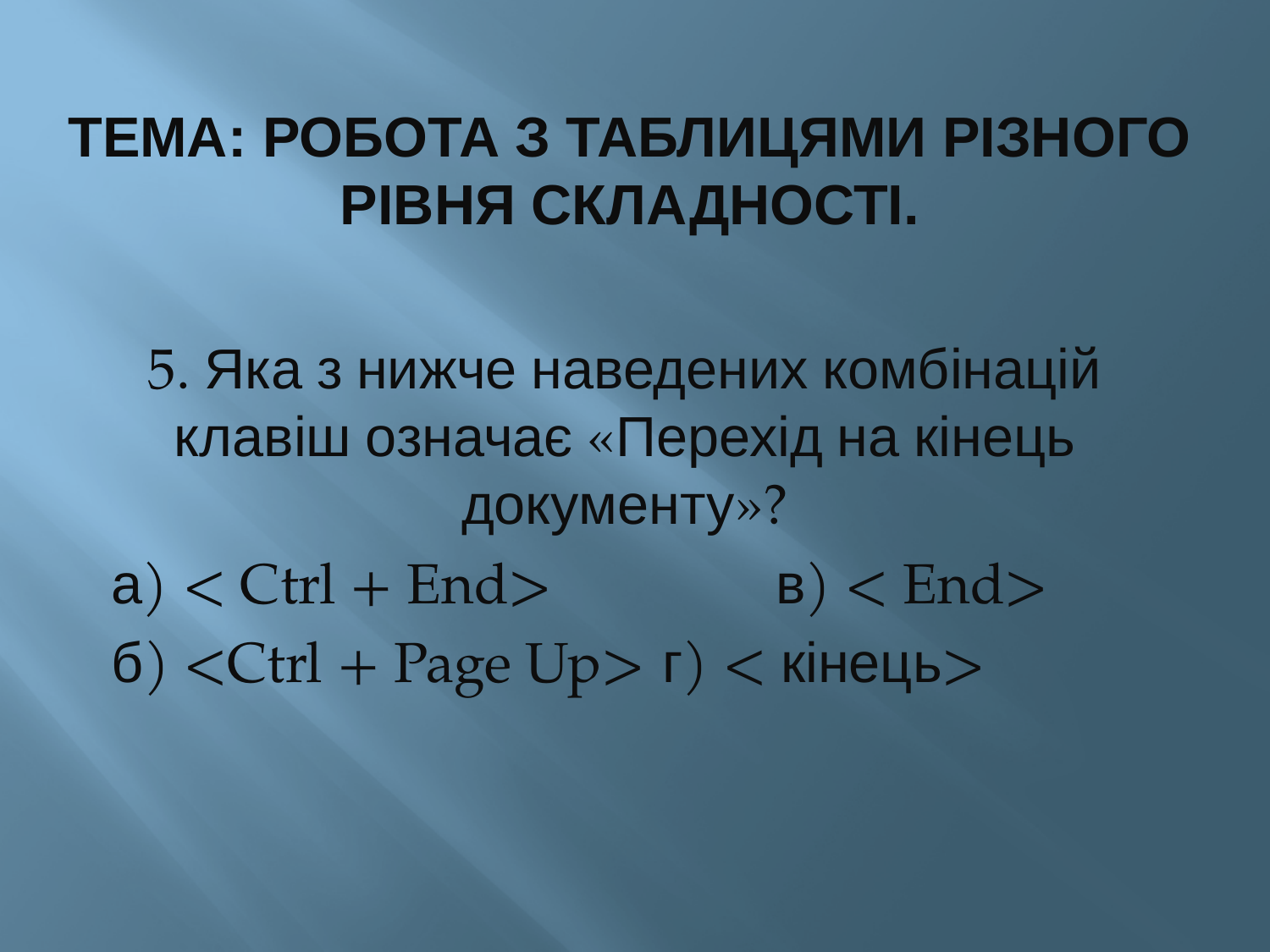

# ТЕМА: Робота з таблицями різного рівня складності.
5. Яка з нижче наведених комбінацій клавіш означає «Перехід на кінець документу»?
 а) < Ctrl + End>		в) < End>
 б) <Ctrl + Page Up>	г) < кінець>